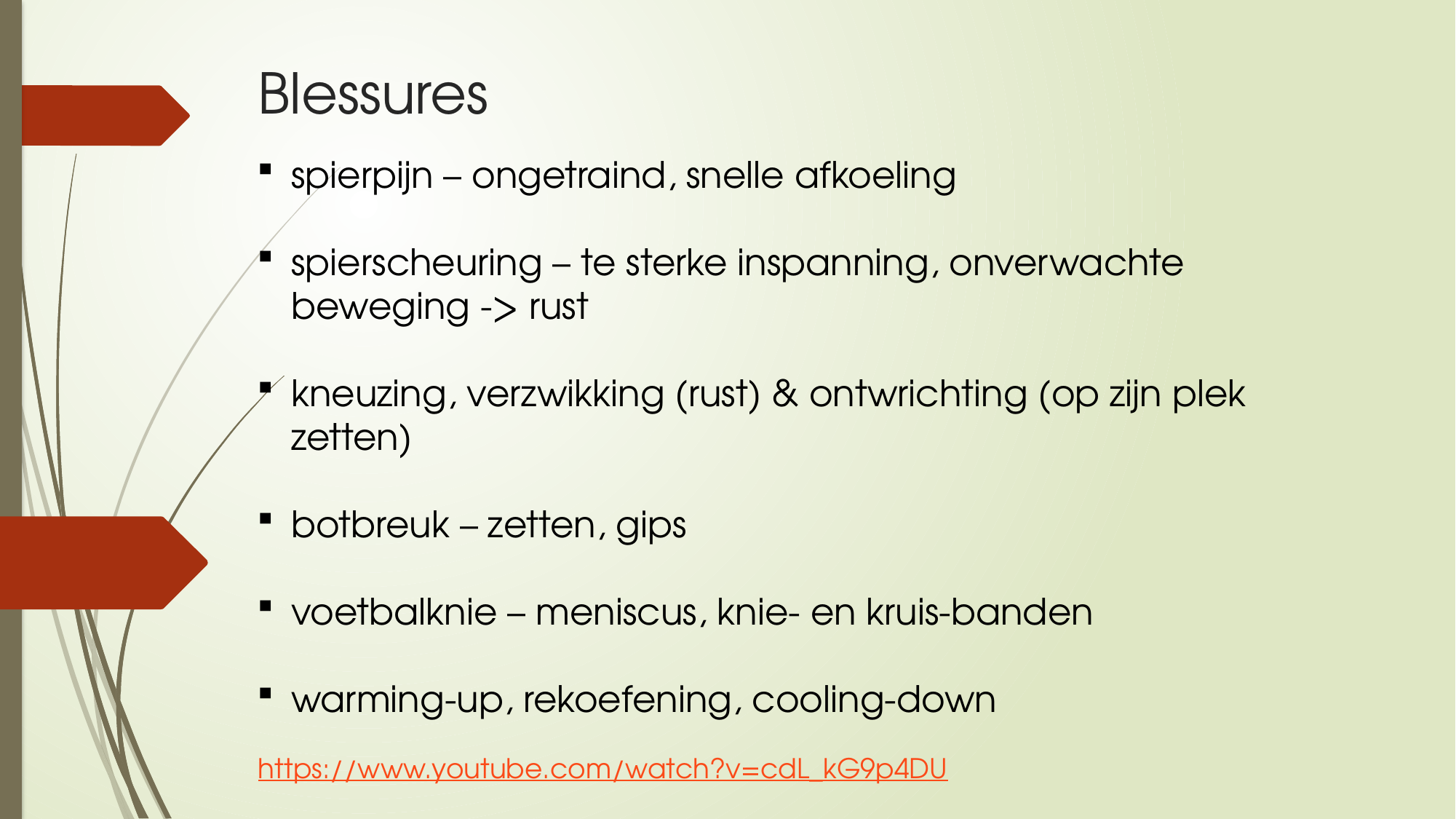

Blessures
spierpijn – ongetraind, snelle afkoeling

spierscheuring – te sterke inspanning, onverwachte beweging -> rust

kneuzing, verzwikking (rust) & ontwrichting (op zijn plek zetten)

botbreuk – zetten, gips

voetbalknie – meniscus, knie- en kruis-banden

warming-up, rekoefening, cooling-down

https://www.youtube.com/watch?v=cdL_kG9p4DU